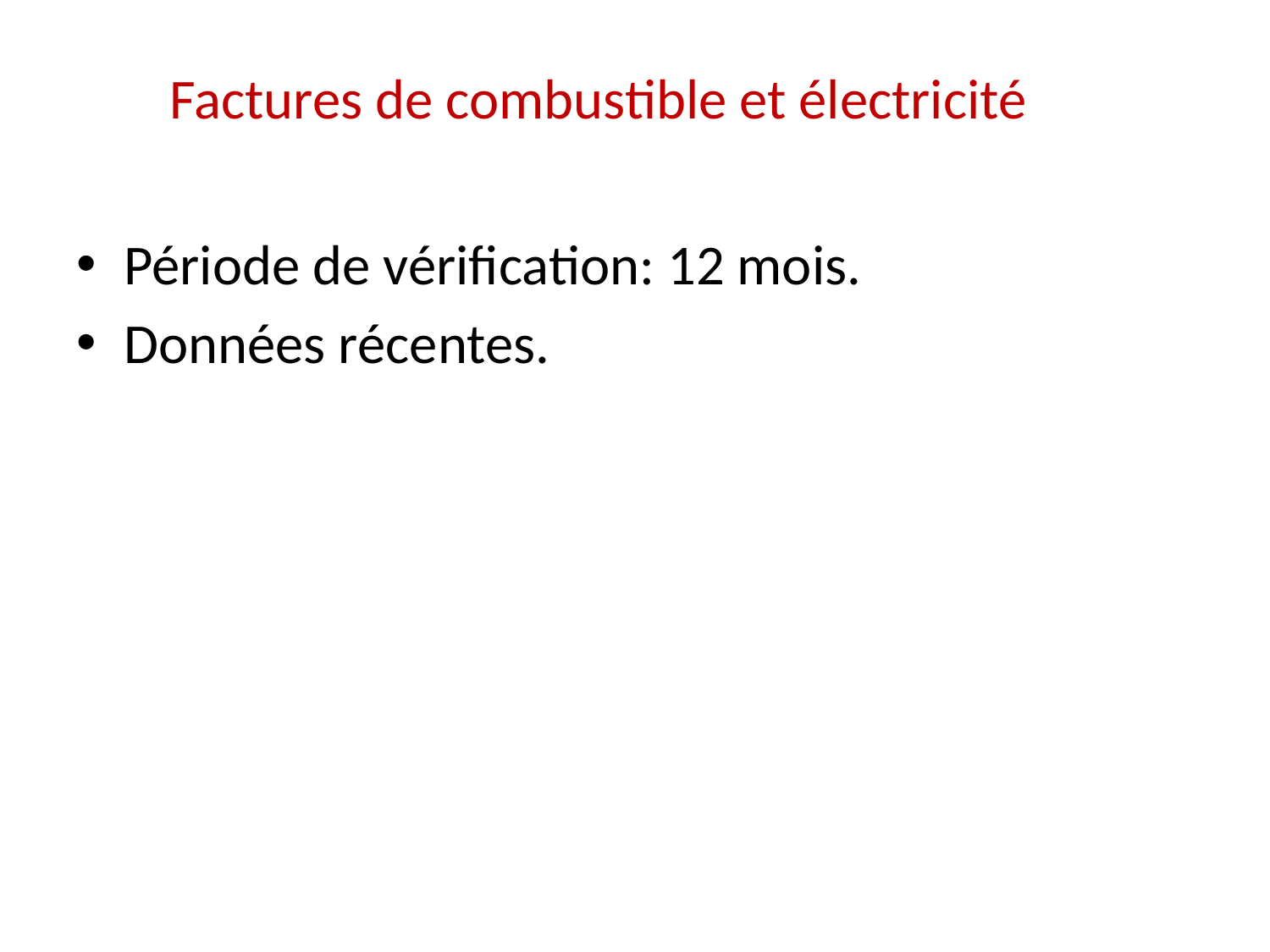

# Factures de combustible et électricité
Période de vérification: 12 mois.
Données récentes.